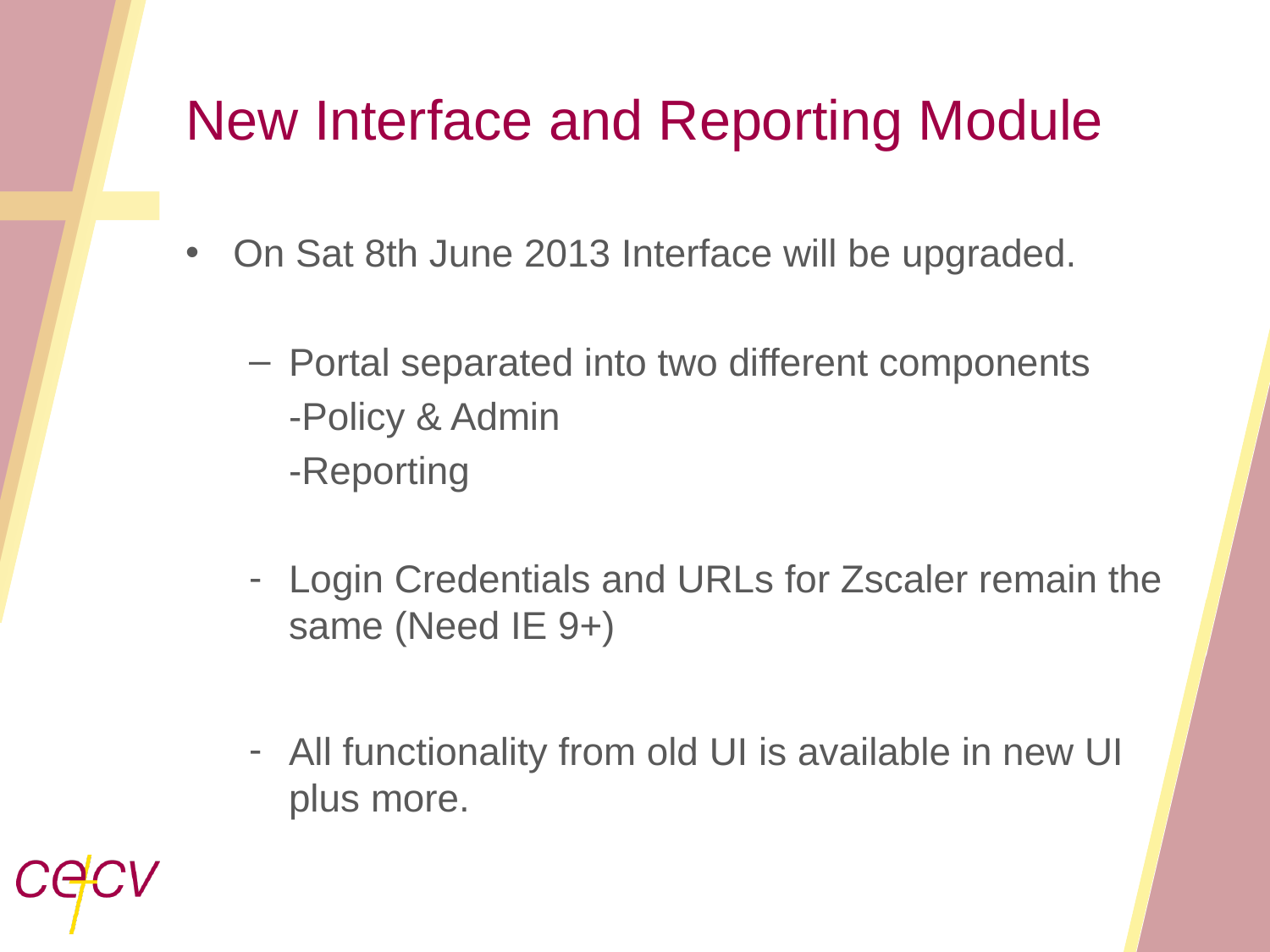

# New Interface and Reporting Module
On Sat 8th June 2013 Interface will be upgraded.

Portal separated into two different components
	-Policy & Admin
	-Reporting

Login Credentials and URLs for Zscaler remain the same (Need IE 9+)

All functionality from old UI is available in new UI plus more.